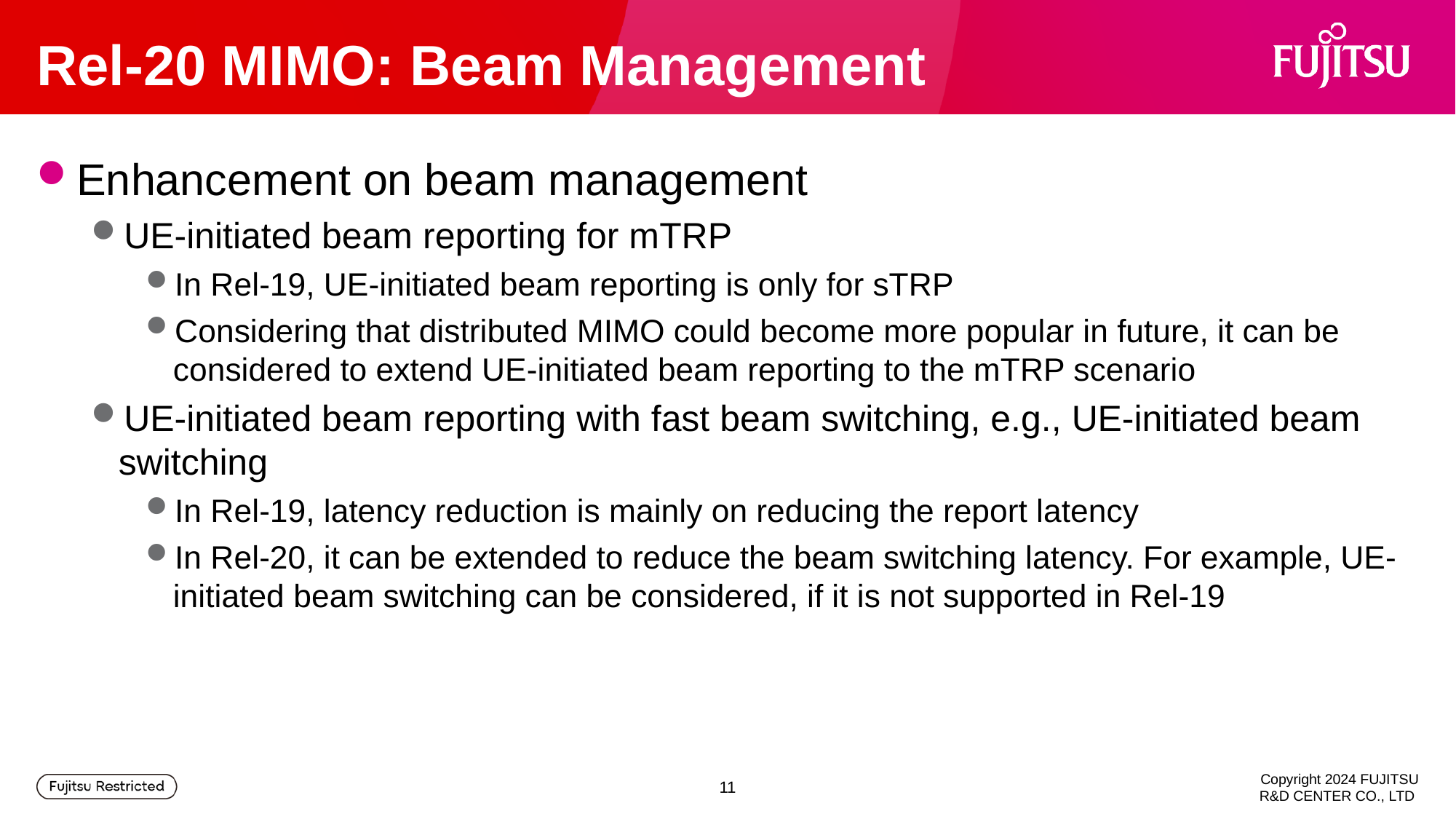

# Rel-20 MIMO: Beam Management
Enhancement on beam management
UE-initiated beam reporting for mTRP
In Rel-19, UE-initiated beam reporting is only for sTRP
Considering that distributed MIMO could become more popular in future, it can be considered to extend UE-initiated beam reporting to the mTRP scenario
UE-initiated beam reporting with fast beam switching, e.g., UE-initiated beam switching
In Rel-19, latency reduction is mainly on reducing the report latency
In Rel-20, it can be extended to reduce the beam switching latency. For example, UE-initiated beam switching can be considered, if it is not supported in Rel-19

11
Copyright 2024 FUJITSU R&D CENTER CO., LTD